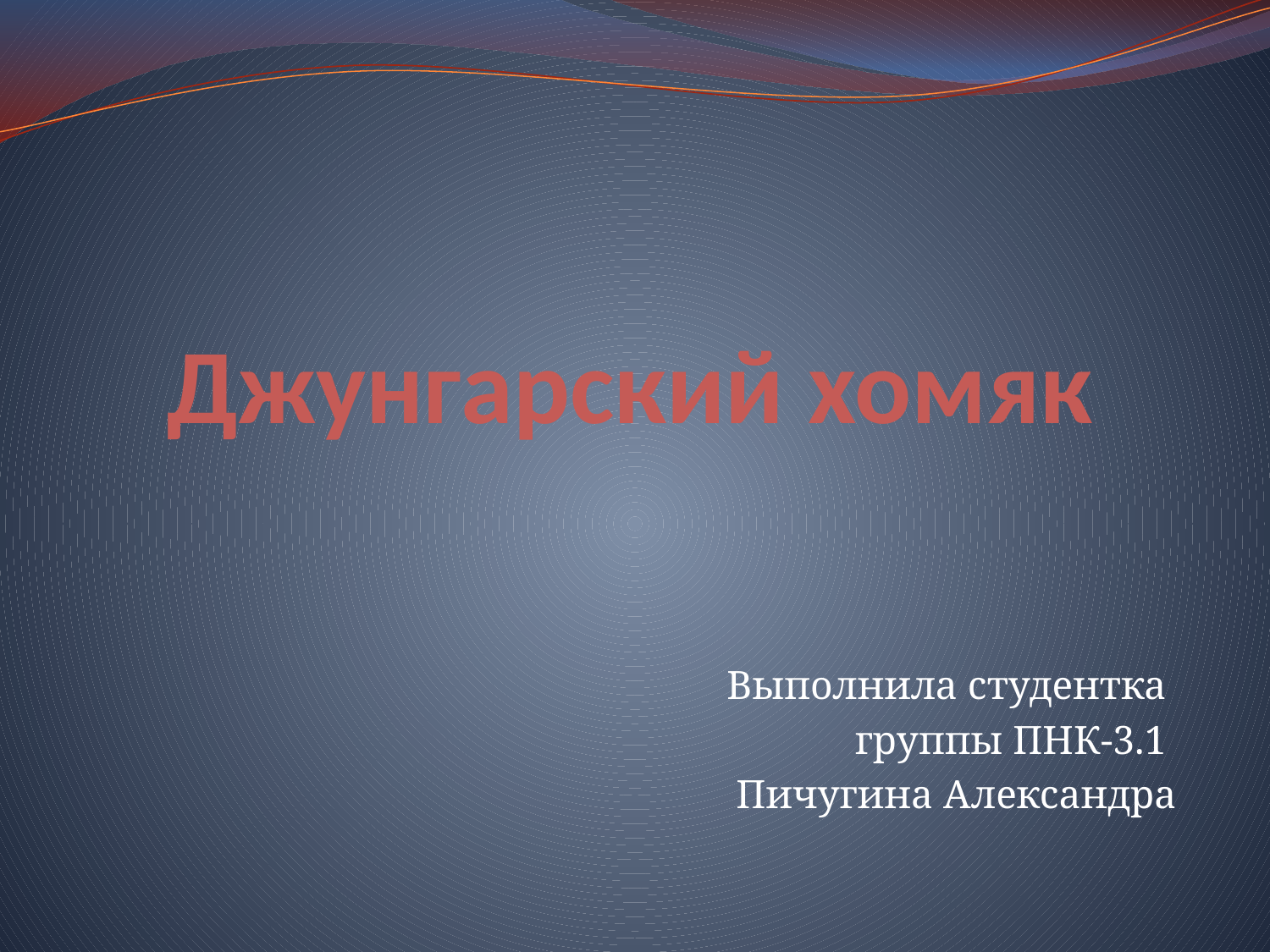

# Джунгарский хомяк
Выполнила студентка
группы ПНК-3.1
Пичугина Александра